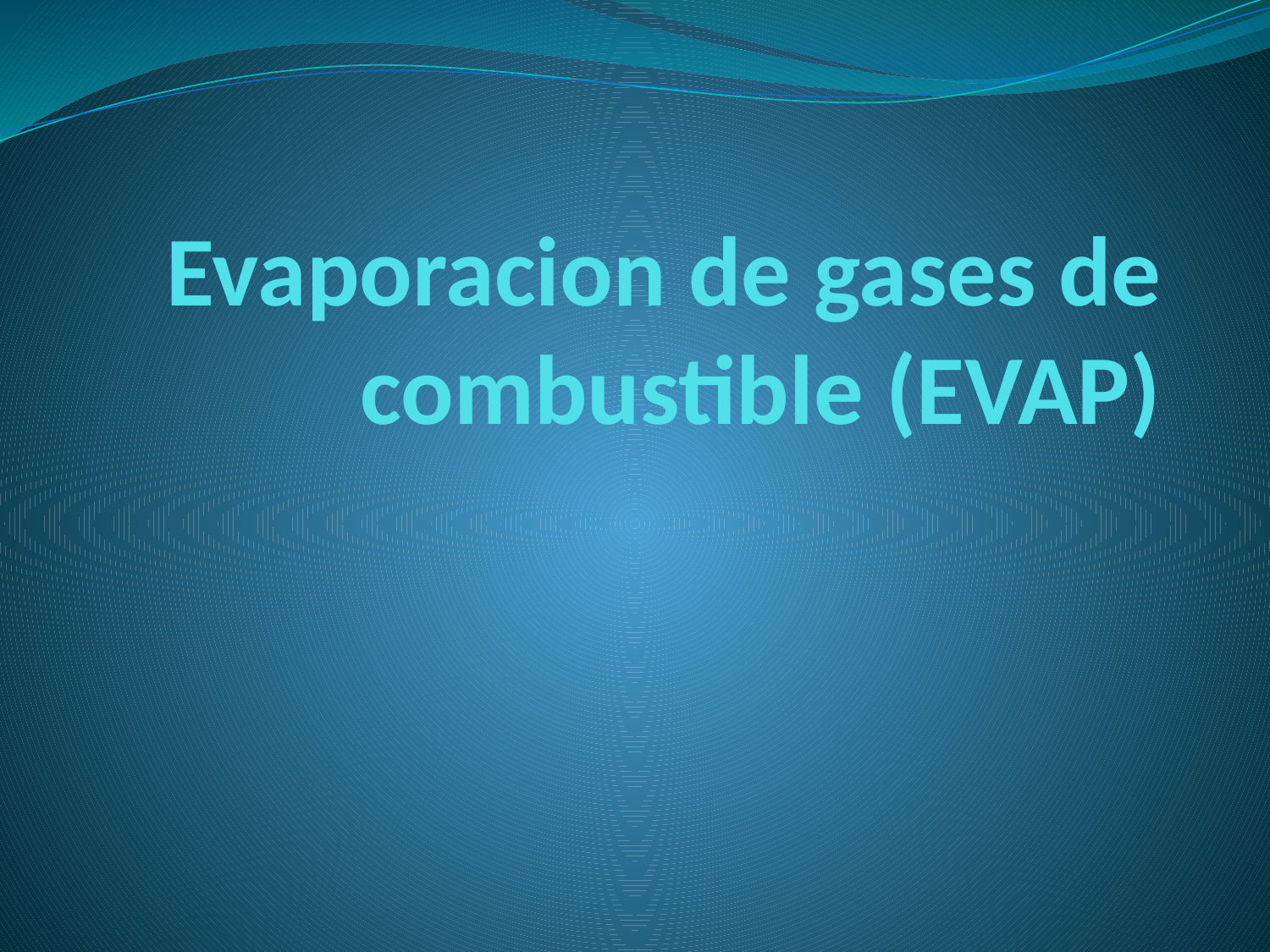

# Evaporacion de gases de combustible (EVAP)